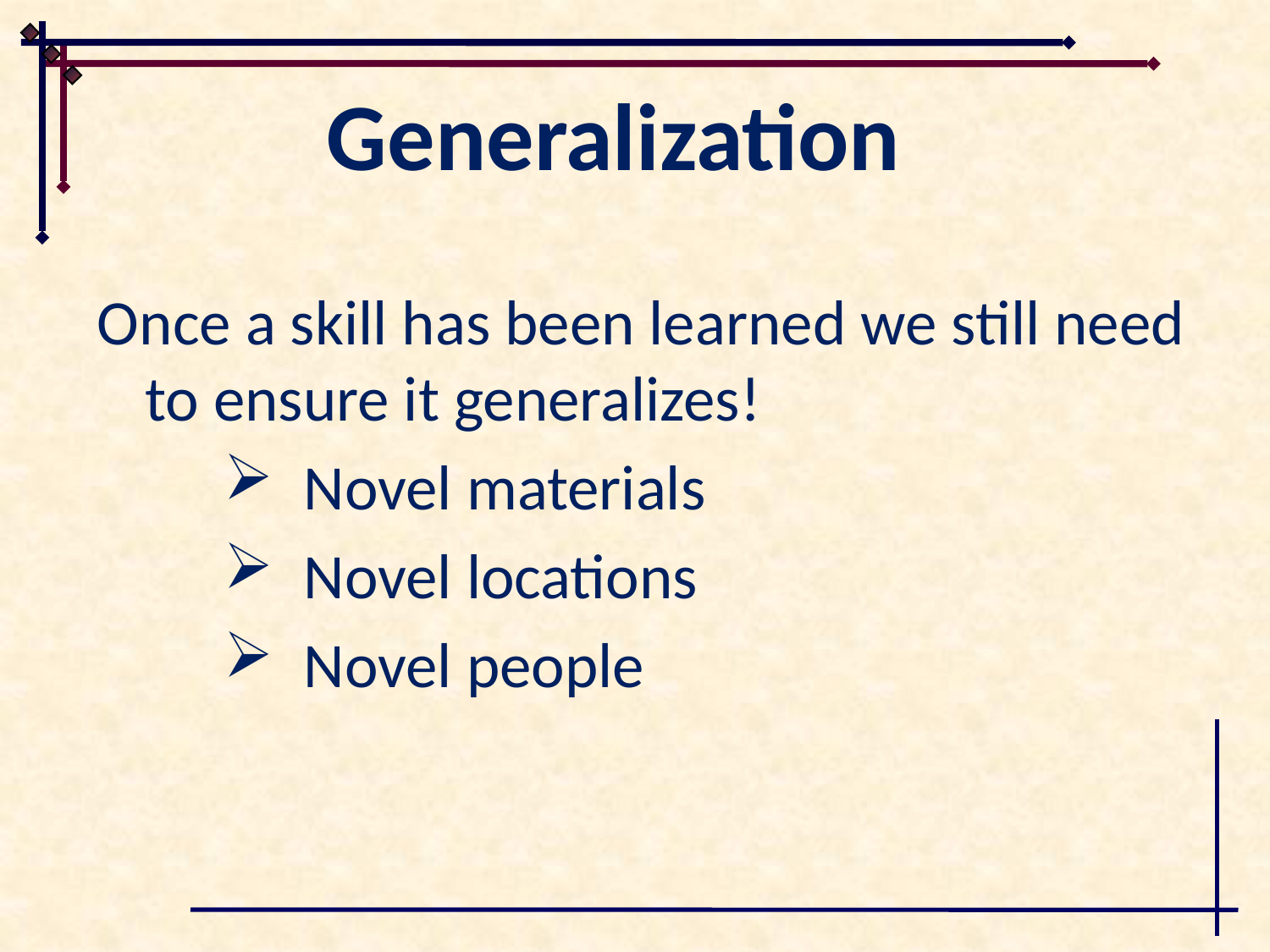

# Generalization
Once a skill has been learned we still need to ensure it generalizes!
  Novel materials
  Novel locations
  Novel people